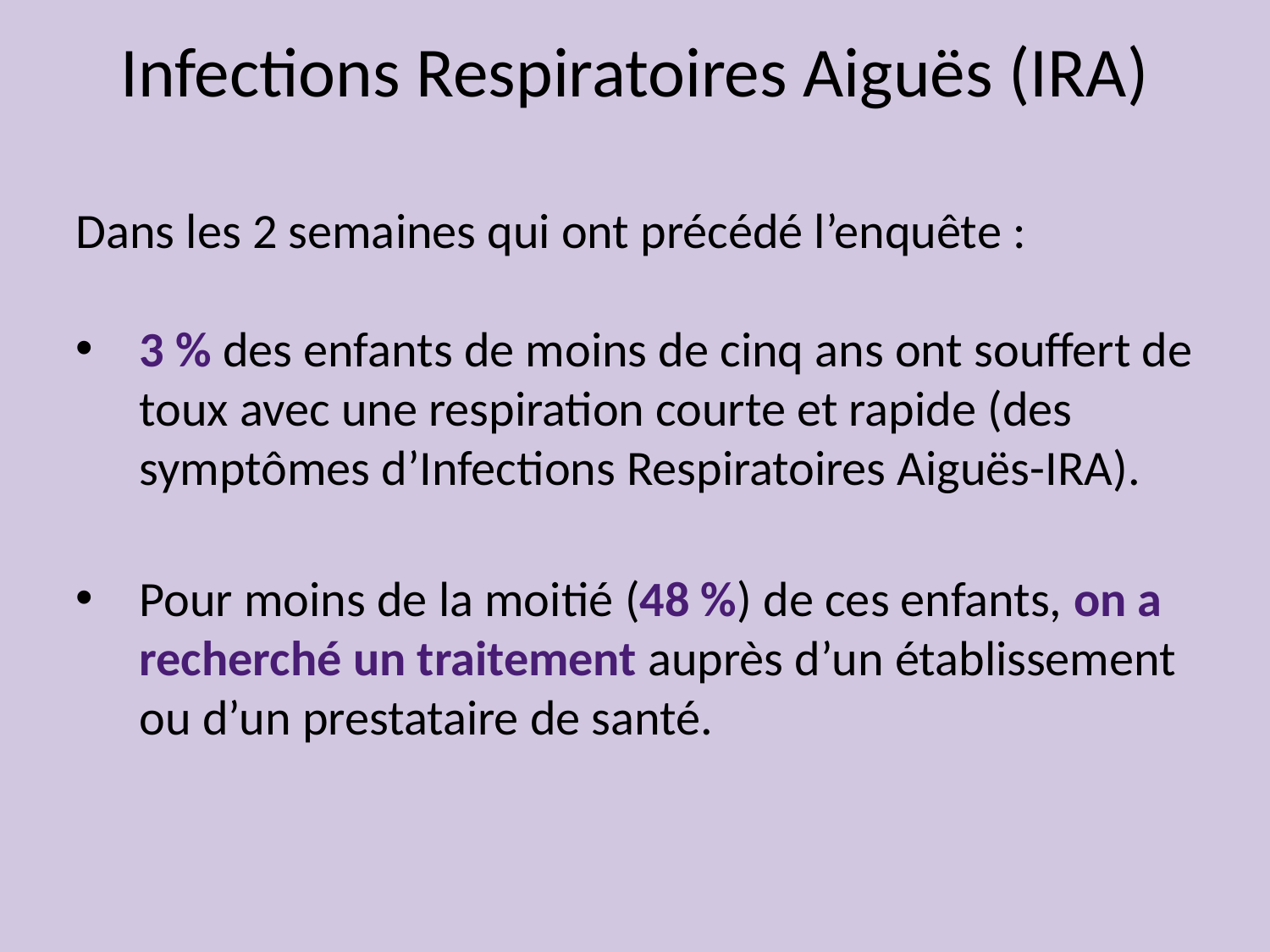

Infections Respiratoires Aiguës (IRA)
Dans les 2 semaines qui ont précédé l’enquête :

3 % des enfants de moins de cinq ans ont souffert de toux avec une respiration courte et rapide (des symptômes d’Infections Respiratoires Aiguës-IRA).

Pour moins de la moitié (48 %) de ces enfants, on a recherché un traitement auprès d’un établissement ou d’un prestataire de santé.